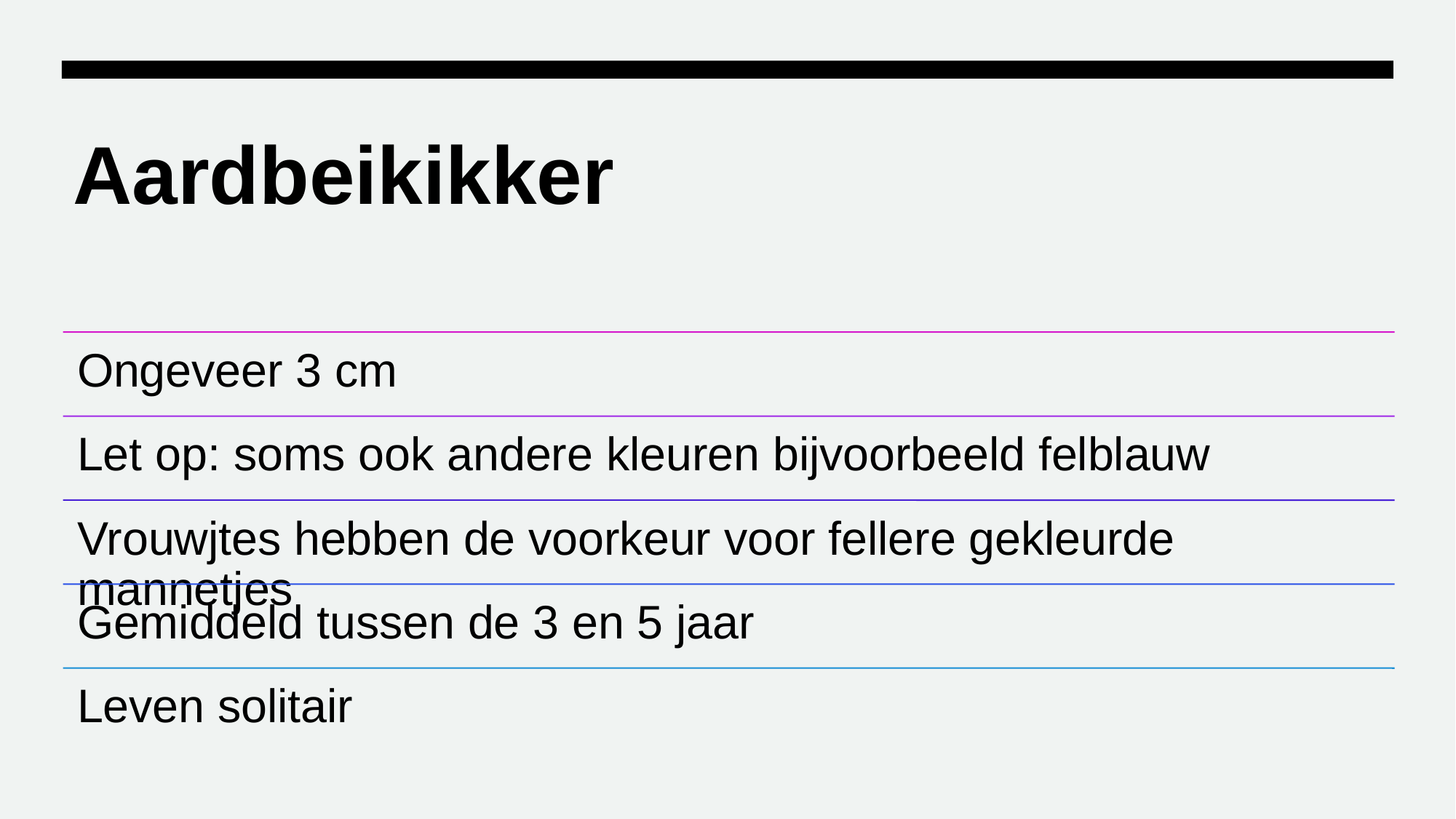

# Aardbeikikker
Ongeveer 3 cm
Let op: soms ook andere kleuren bijvoorbeeld felblauw
Vrouwjtes hebben de voorkeur voor fellere gekleurde mannetjes
Gemiddeld tussen de 3 en 5 jaar
Leven solitair